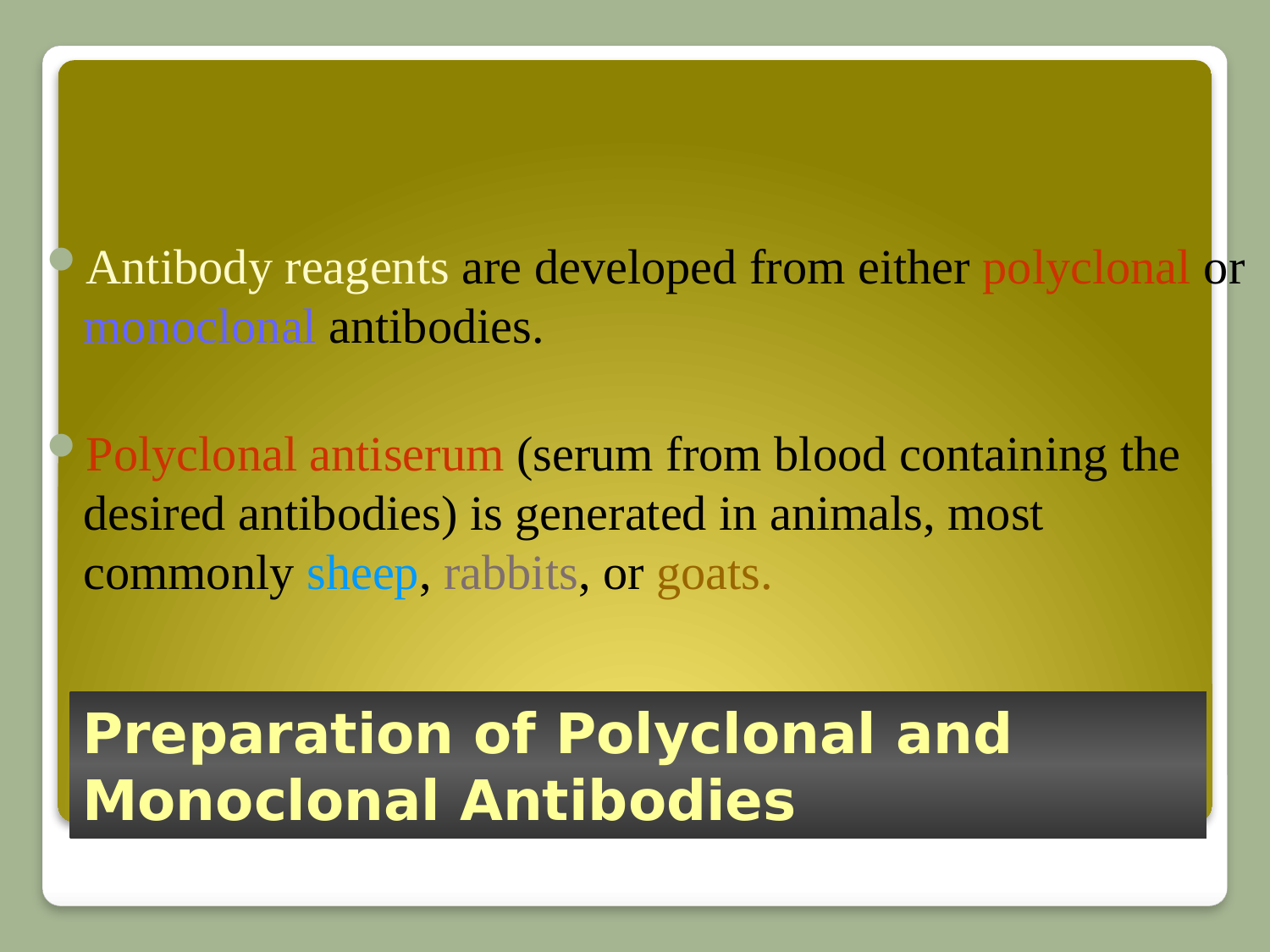

Antibody reagents are developed from either polyclonal or monoclonal antibodies.

Polyclonal antiserum (serum from blood containing the desired antibodies) is generated in animals, most commonly sheep, rabbits, or goats.

# Preparation of Polyclonal and Monoclonal Antibodies